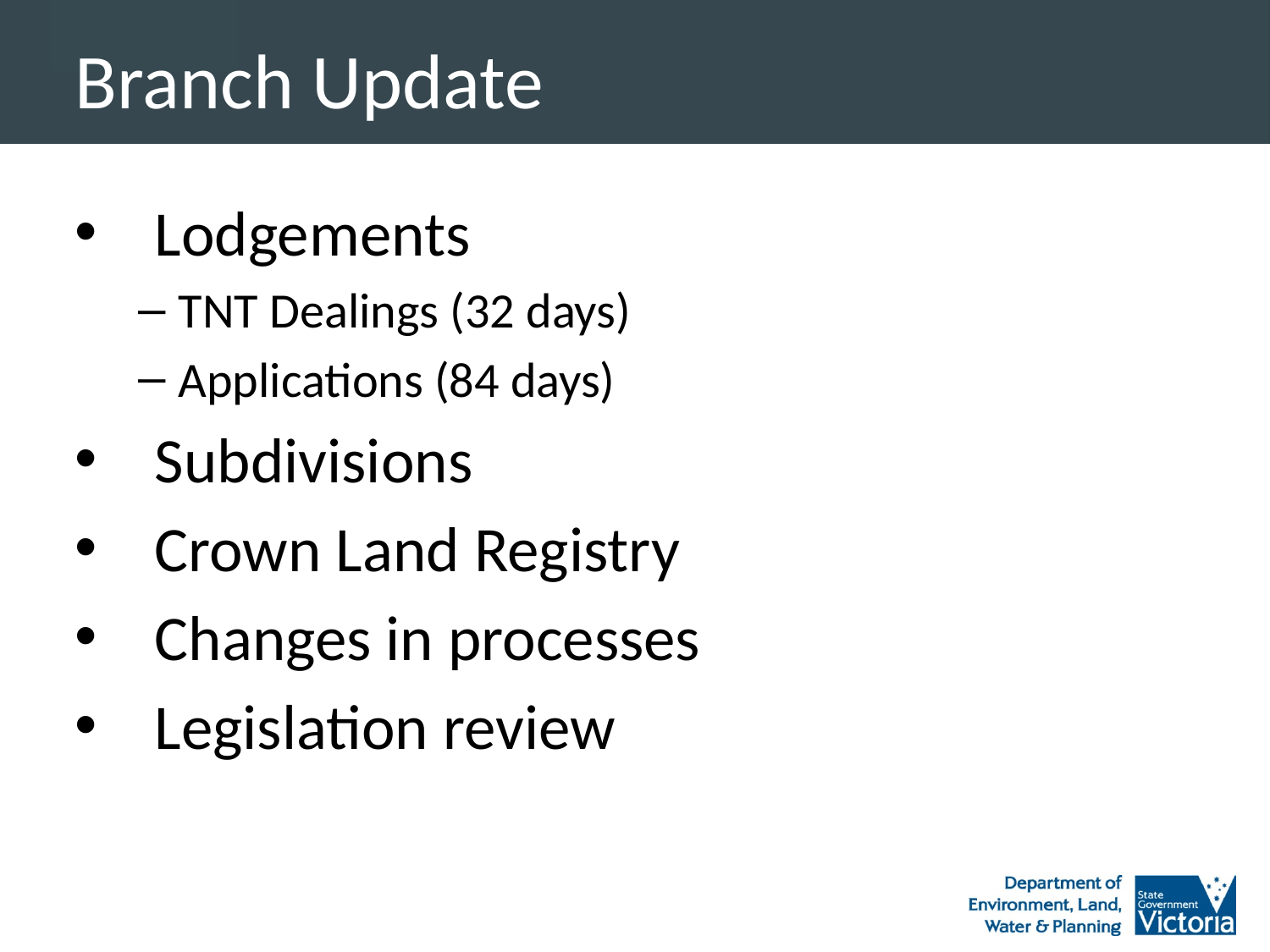

# Branch Update
Lodgements
TNT Dealings (32 days)
Applications (84 days)
Subdivisions
Crown Land Registry
Changes in processes
Legislation review